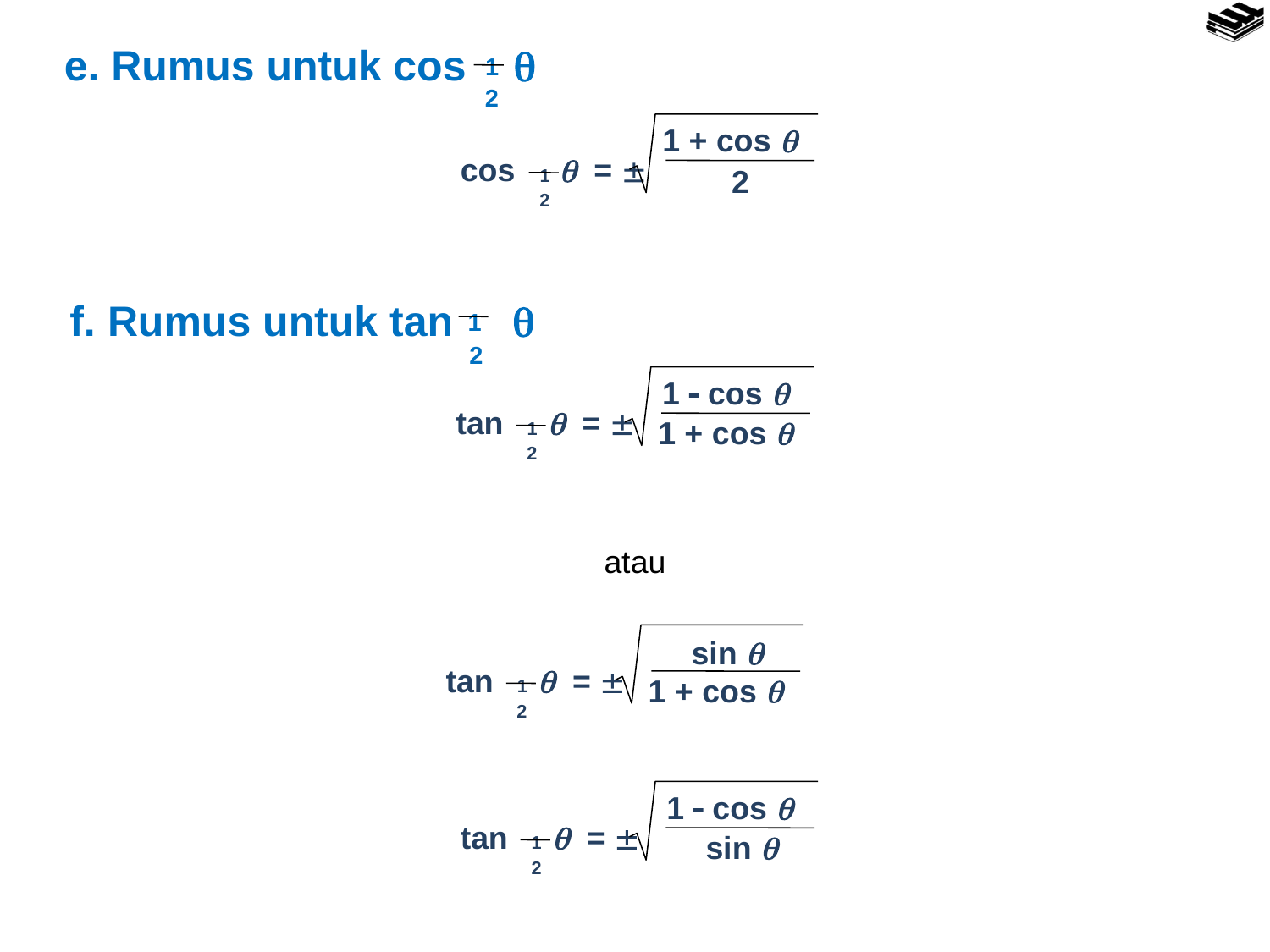

e. Rumus untuk cos    θ
1
2

1 + cos θ
2
cos     θ  = ±
1
2
f. Rumus untuk tan     θ
1
2

1 − cos θ
1 + cos θ
tan     θ  = ±
1
2
atau

sin θ
1 + cos θ
tan     θ  = ±
1
2

1 − cos θ
sin θ
tan     θ  = ±
1
2
 11